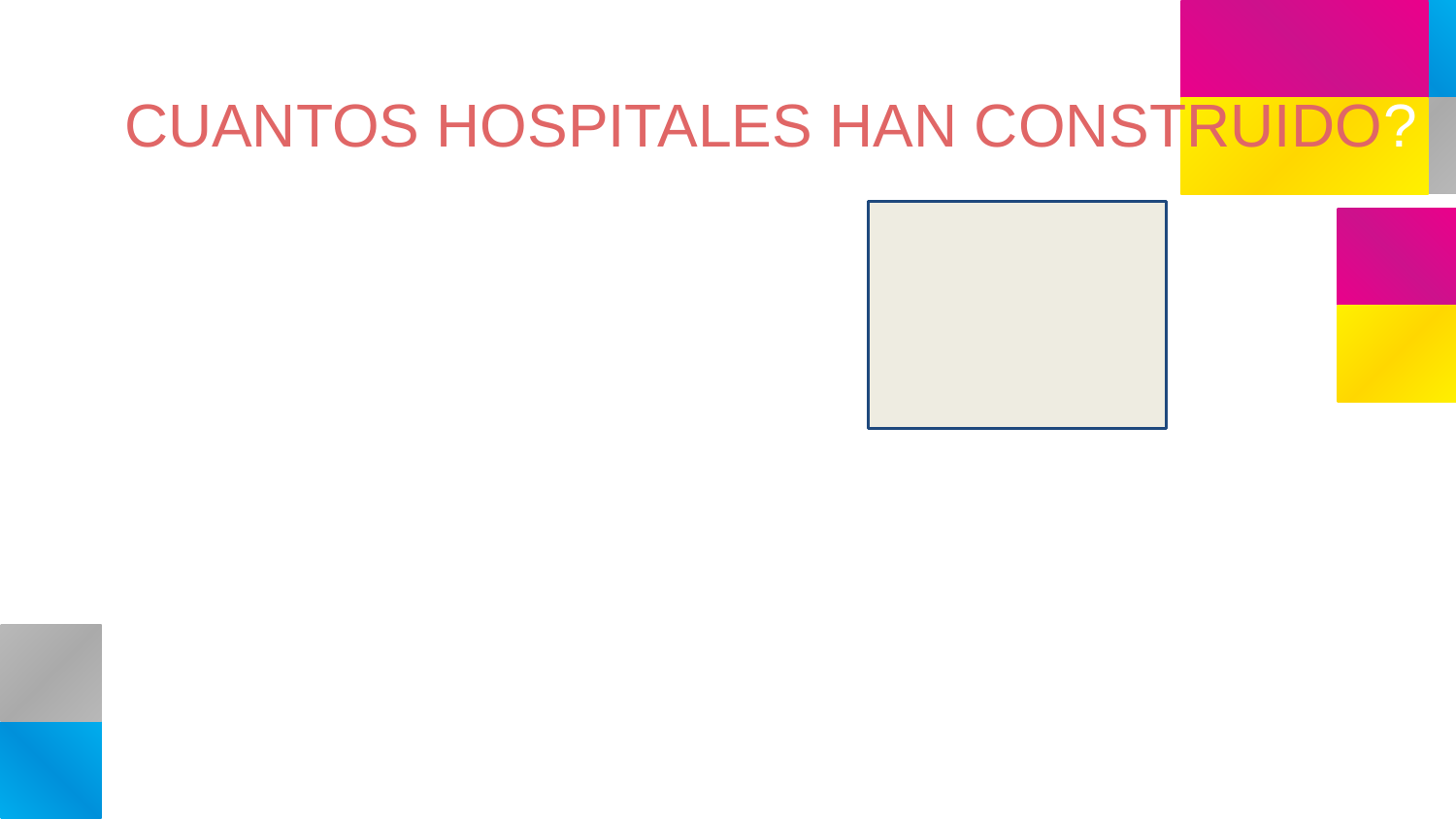

¿CUANTOS HOSPITALES HAN CONSTRUIDO?

TODAVÍA NO LO SABEMOS